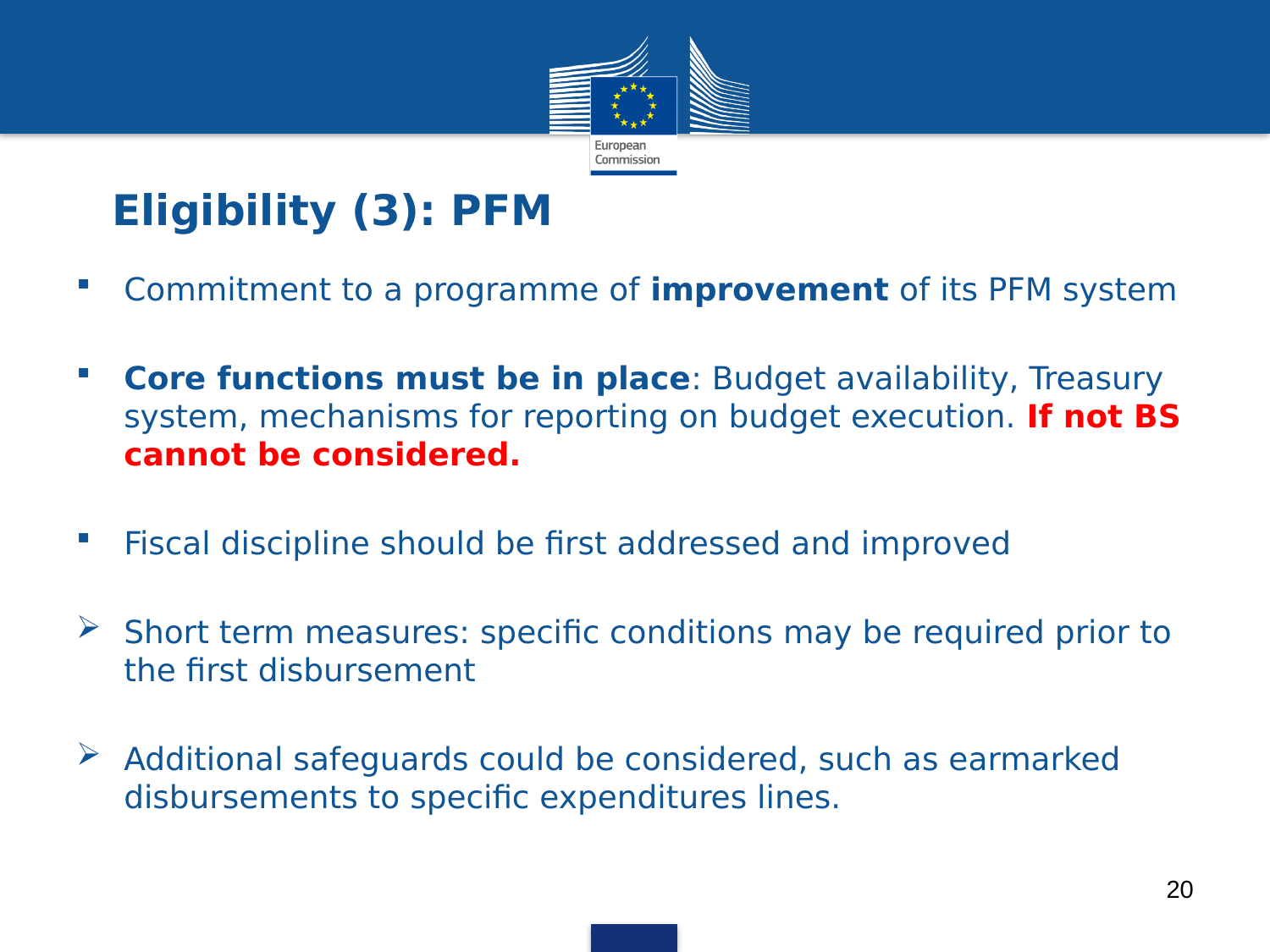

# Eligibility (3): PFM

Commitment to a programme of improvement of its PFM system

Core functions must be in place: Budget availability, Treasury system, mechanisms for reporting on budget execution. If not BS cannot be considered.

Fiscal discipline should be first addressed and improved

Short term measures: specific conditions may be required prior to the first disbursement

Additional safeguards could be considered, such as earmarked disbursements to specific expenditures lines.
20